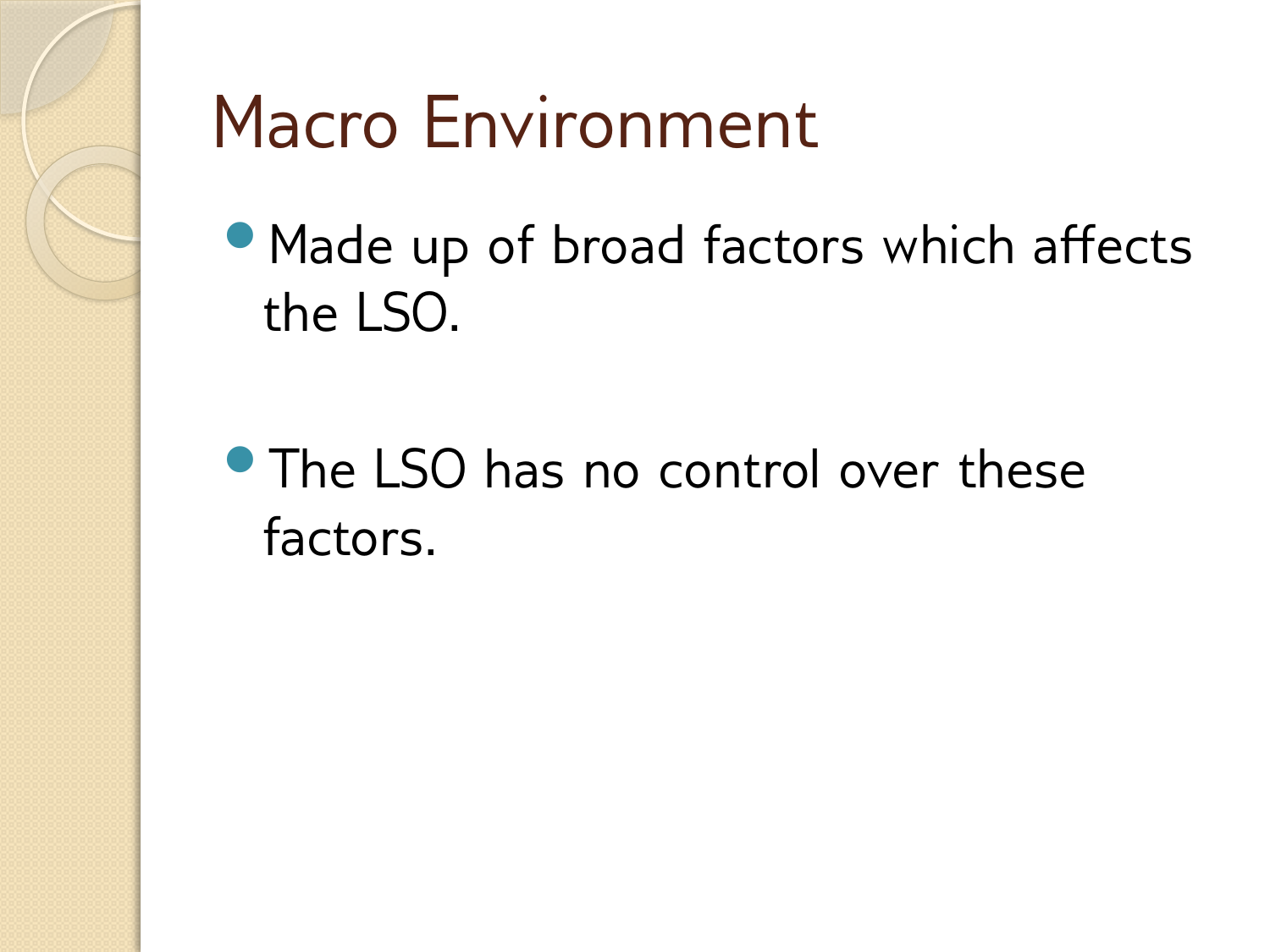

# Macro Environment
Made up of broad factors which affects the LSO.

The LSO has no control over these factors.